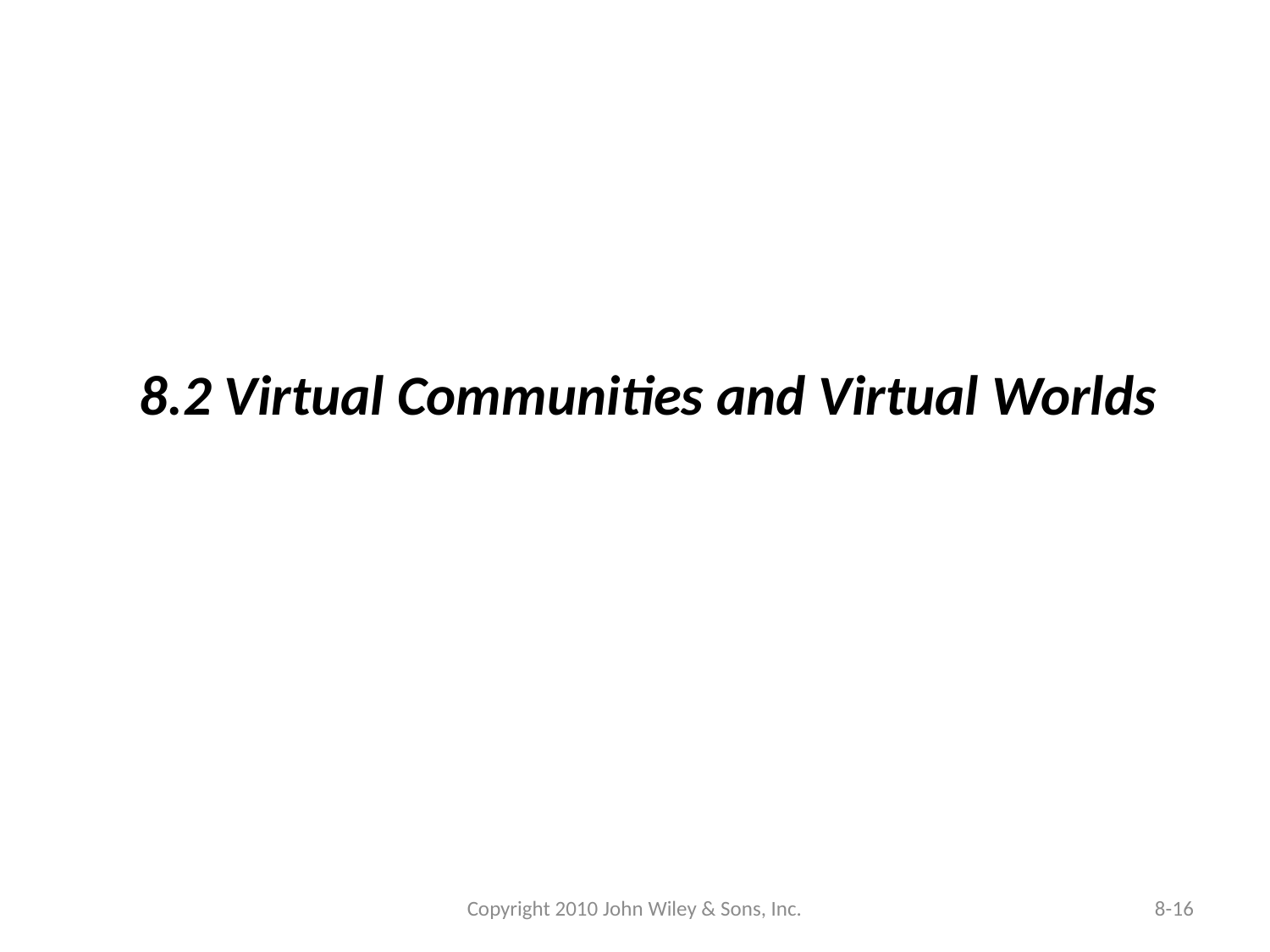

8.2 Virtual Communities and Virtual Worlds
Copyright 2010 John Wiley & Sons, Inc.
8-16